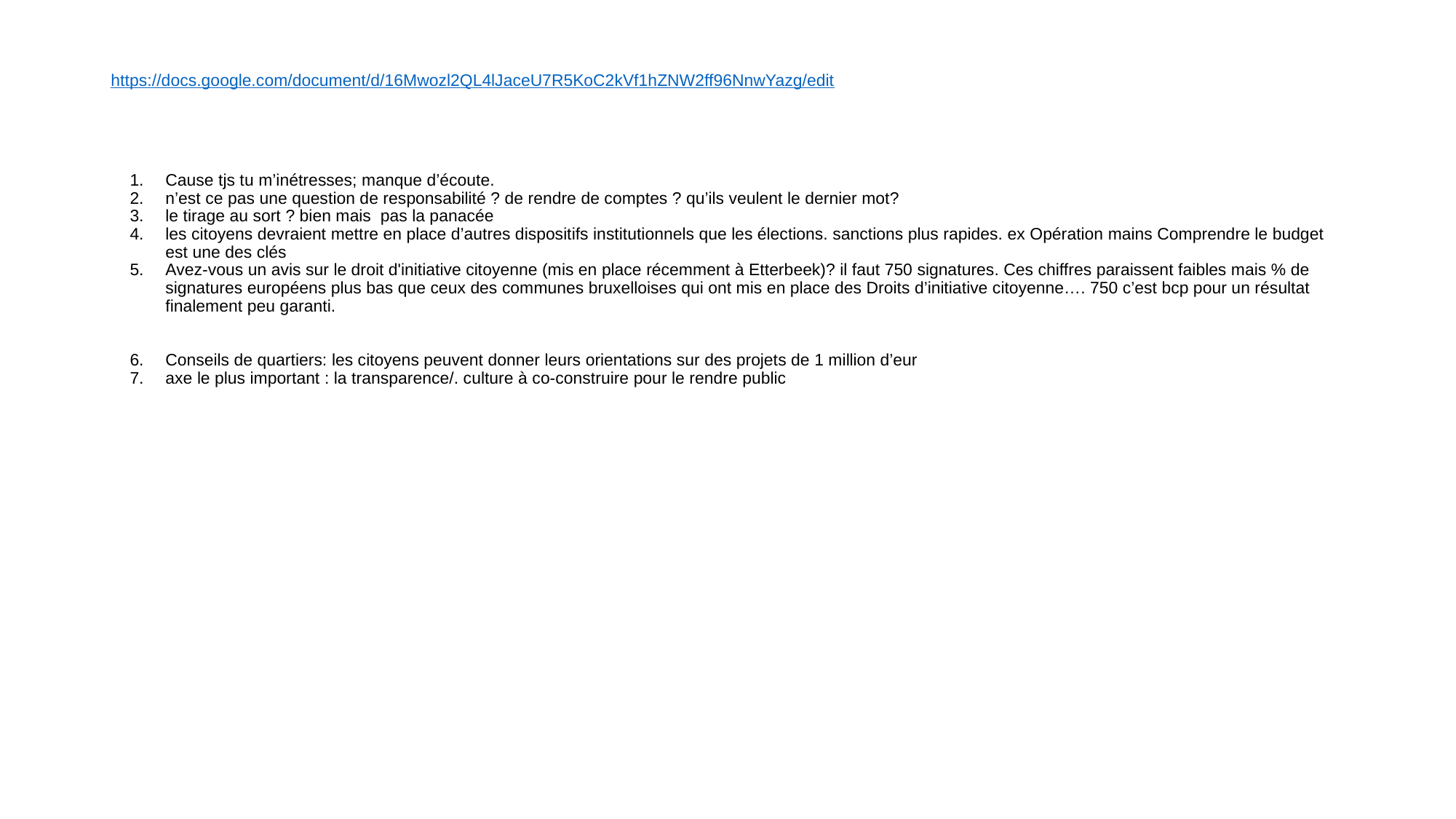

https://docs.google.com/document/d/16Mwozl2QL4lJaceU7R5KoC2kVf1hZNW2ff96NnwYazg/edit

Cause tjs tu m’inétresses; manque d’écoute.
n’est ce pas une question de responsabilité ? de rendre de comptes ? qu’ils veulent le dernier mot?
le tirage au sort ? bien mais  pas la panacée
les citoyens devraient mettre en place d’autres dispositifs institutionnels que les élections. sanctions plus rapides. ex Opération mains Comprendre le budget est une des clés
Avez-vous un avis sur le droit d'initiative citoyenne (mis en place récemment à Etterbeek)? il faut 750 signatures. Ces chiffres paraissent faibles mais % de signatures européens plus bas que ceux des communes bruxelloises qui ont mis en place des Droits d’initiative citoyenne…. 750 c’est bcp pour un résultat finalement peu garanti.

Conseils de quartiers: les citoyens peuvent donner leurs orientations sur des projets de 1 million d’eur
axe le plus important : la transparence/. culture à co-construire pour le rendre public